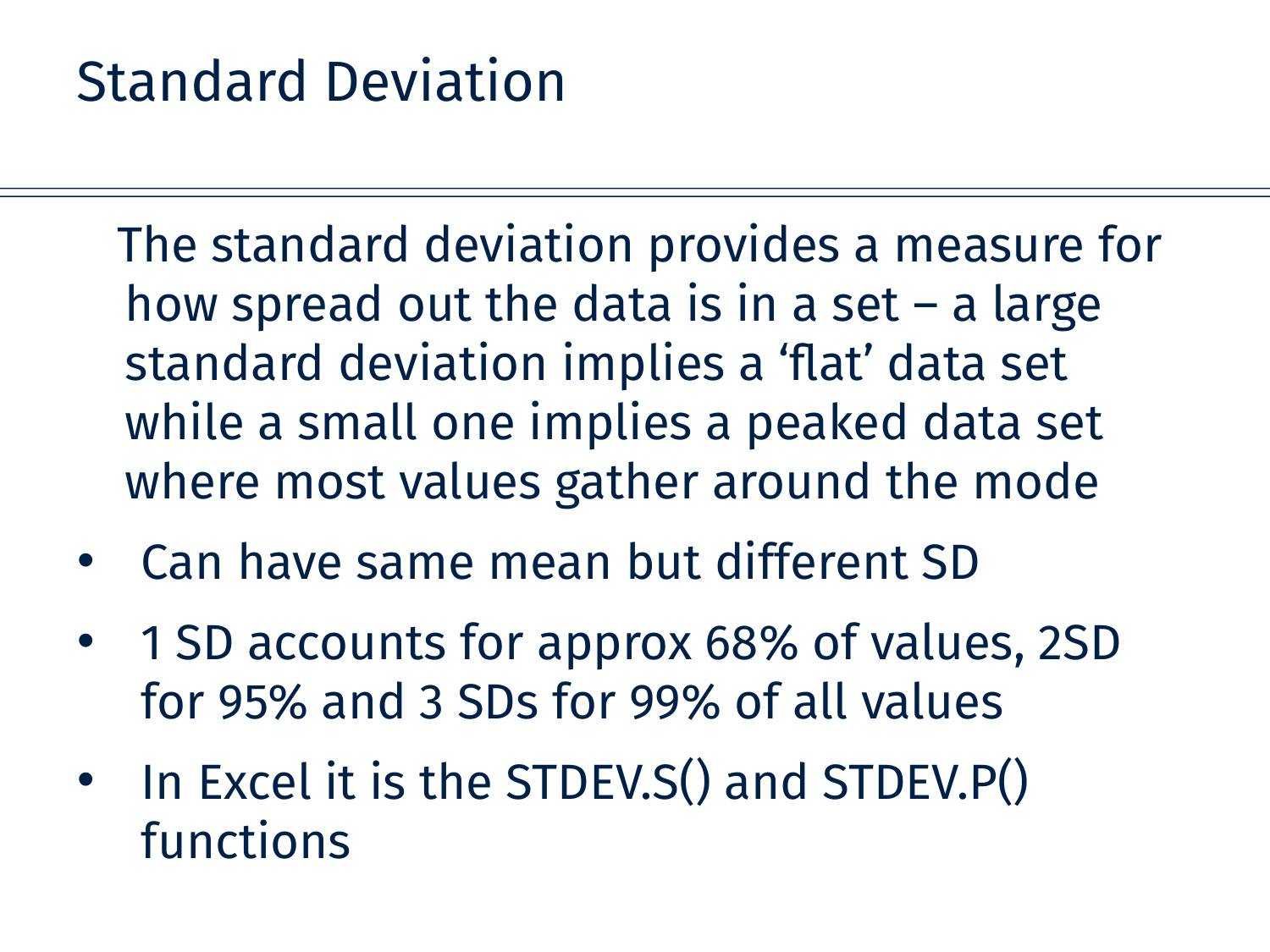

# Standard Deviation
   The standard deviation provides a measure for how spread out the data is in a set – a large standard deviation implies a ‘flat’ data set while a small one implies a peaked data set where most values gather around the mode
Can have same mean but different SD
1 SD accounts for approx 68% of values, 2SD for 95% and 3 SDs for 99% of all values
In Excel it is the STDEV.S() and STDEV.P() functions